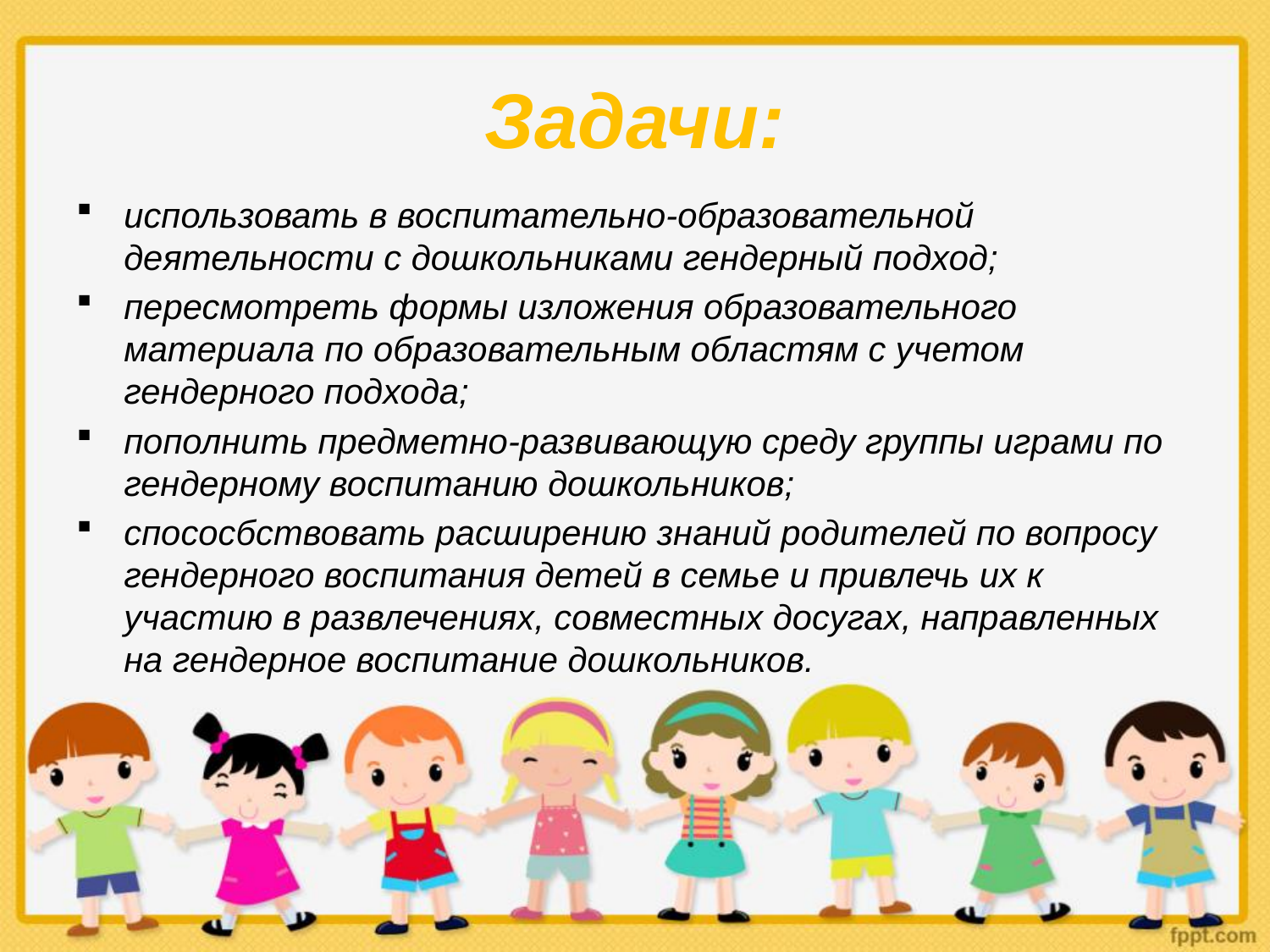

# Задачи:
использовать в воспитательно-образовательной деятельности с дошкольниками гендерный подход;
пересмотреть формы изложения образовательного материала по образовательным областям с учетом гендерного подхода;
пополнить предметно-развивающую среду группы играми по гендерному воспитанию дошкольников;
спососбствовать расширению знаний родителей по вопросу гендерного воспитания детей в семье и привлечь их к участию в развлечениях, совместных досугах, направленных на гендерное воспитание дошкольников.